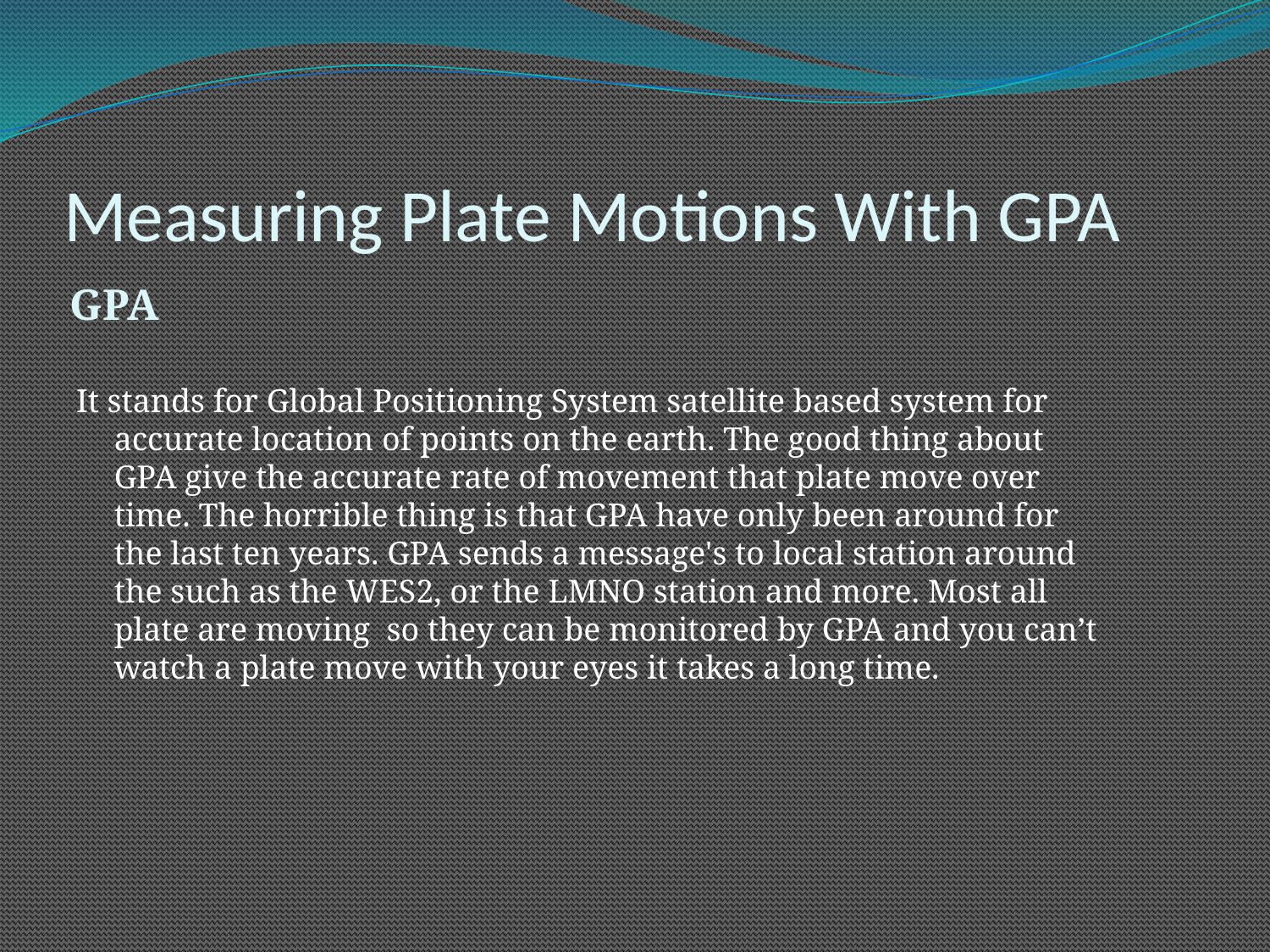

# Measuring Plate Motions With GPA
GPA
It stands for Global Positioning System satellite based system for accurate location of points on the earth. The good thing about GPA give the accurate rate of movement that plate move over time. The horrible thing is that GPA have only been around for the last ten years. GPA sends a message's to local station around the such as the WES2, or the LMNO station and more. Most all plate are moving  so they can be monitored by GPA and you can’t watch a plate move with your eyes it takes a long time.